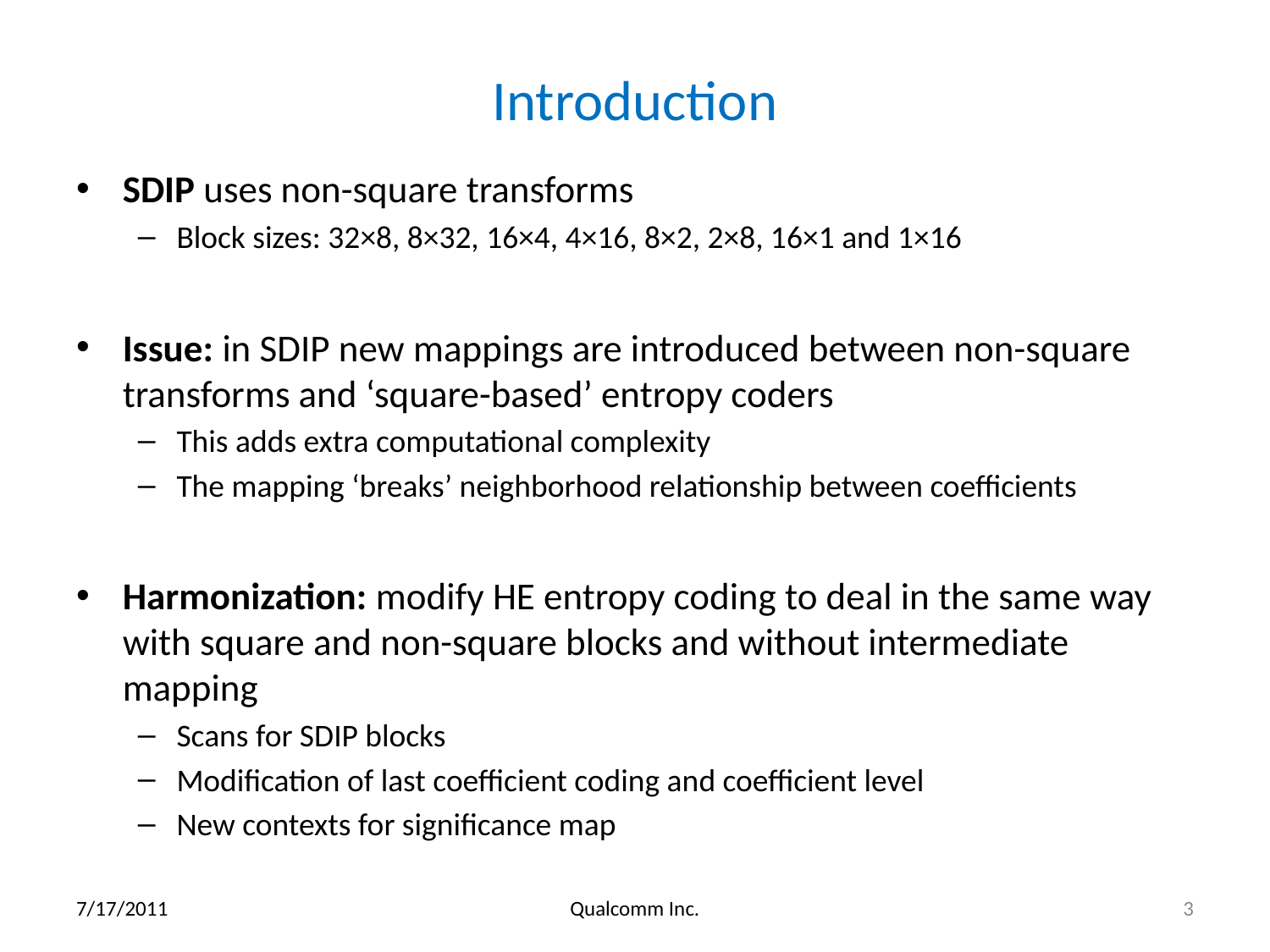

# Introduction
SDIP uses non-square transforms
Block sizes: 32×8, 8×32, 16×4, 4×16, 8×2, 2×8, 16×1 and 1×16

Issue: in SDIP new mappings are introduced between non-square transforms and ‘square-based’ entropy coders
This adds extra computational complexity
The mapping ‘breaks’ neighborhood relationship between coefficients

Harmonization: modify HE entropy coding to deal in the same way with square and non-square blocks and without intermediate mapping
Scans for SDIP blocks
Modification of last coefficient coding and coefficient level
New contexts for significance map

7/17/2011
Qualcomm Inc.
3